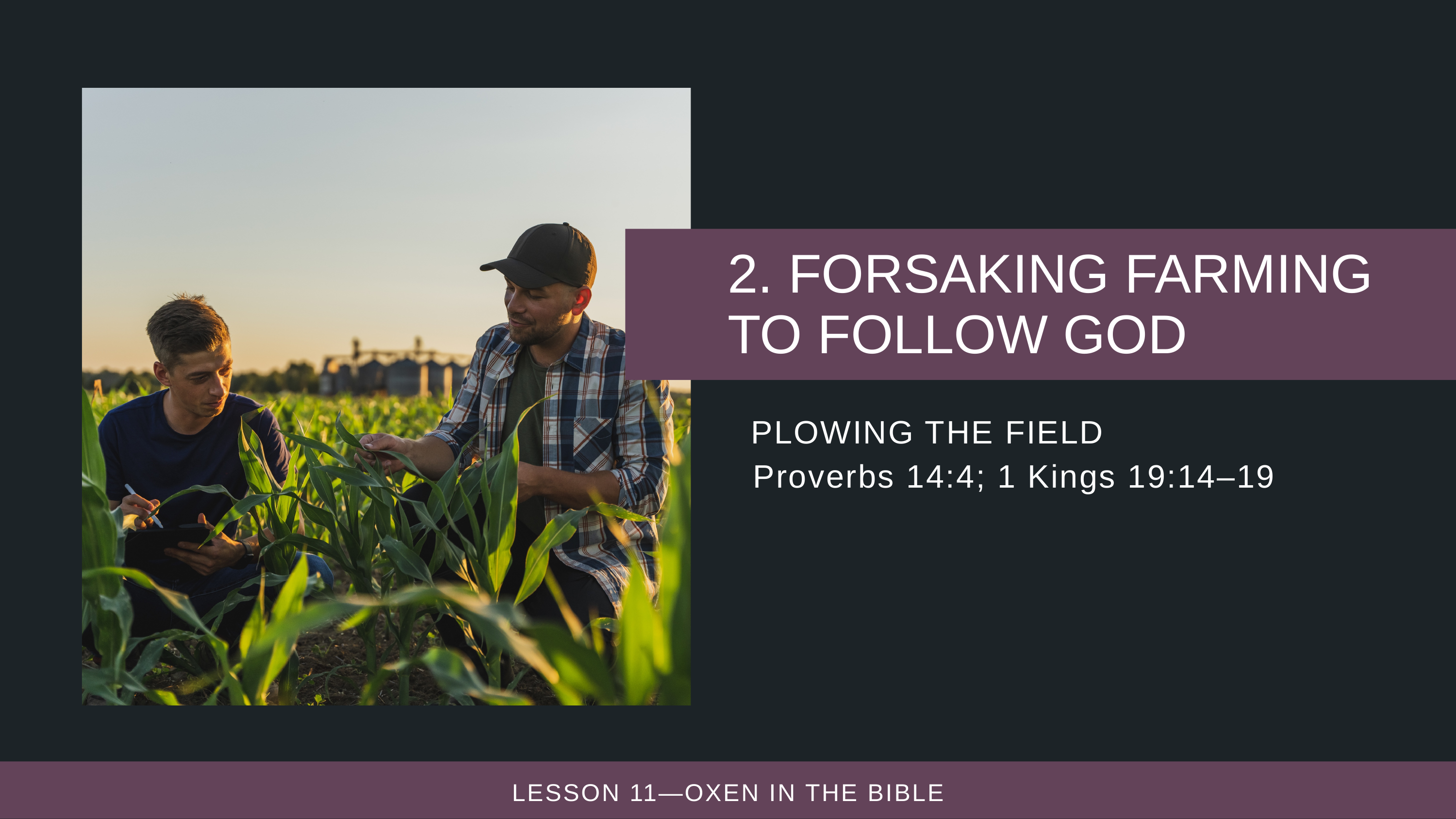

PLOWING THE FIELD
Proverbs 14:4; 1 Kings 19:14–19